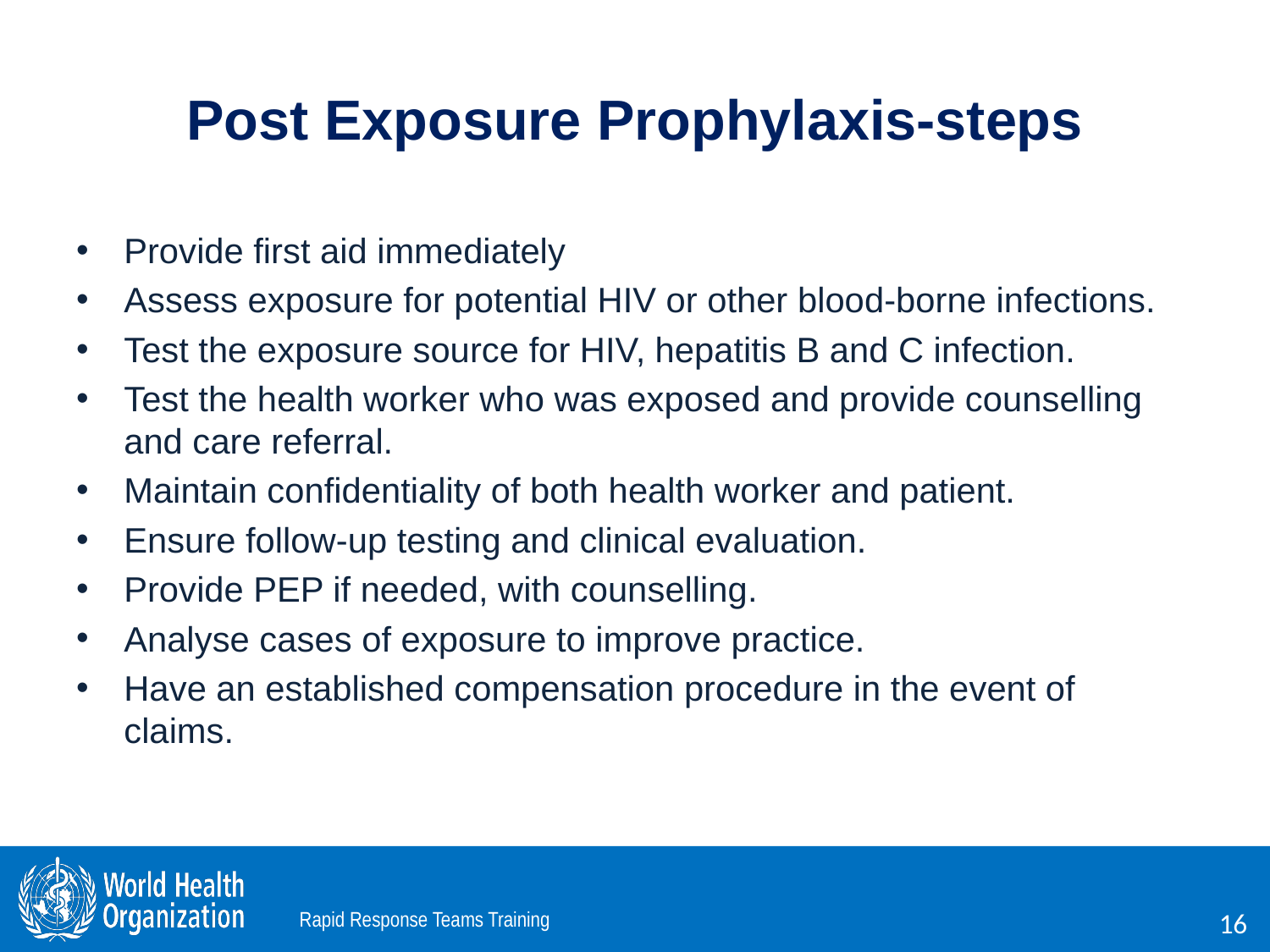

# Post Exposure Prophylaxis-steps
Provide first aid immediately
Assess exposure for potential HIV or other blood-borne infections.
Test the exposure source for HIV, hepatitis B and C infection.
Test the health worker who was exposed and provide counselling and care referral.
Maintain confidentiality of both health worker and patient.
Ensure follow-up testing and clinical evaluation.
Provide PEP if needed, with counselling.
Analyse cases of exposure to improve practice.
Have an established compensation procedure in the event of claims.